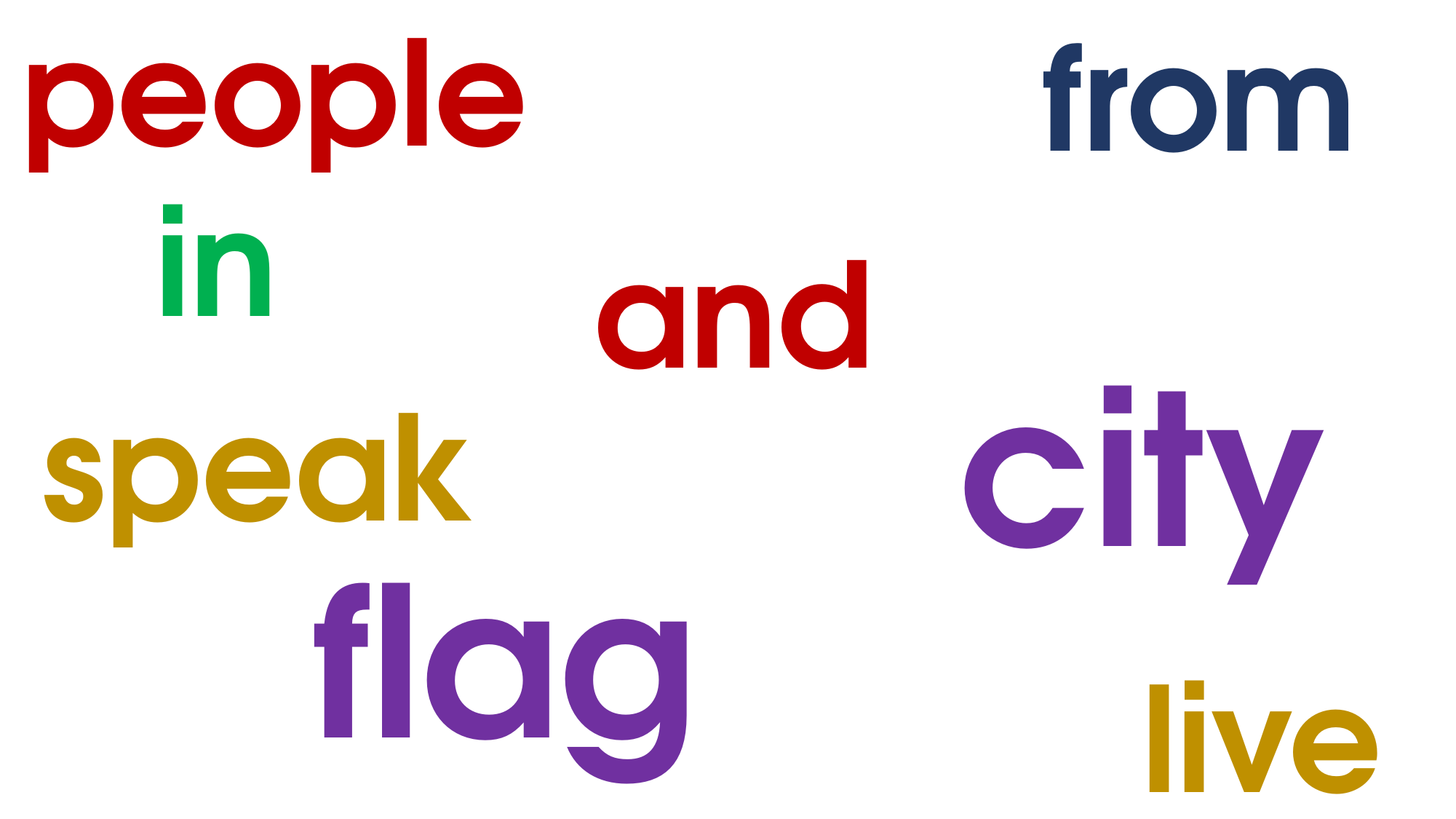

from
people
in
and
city
speak
flag
live